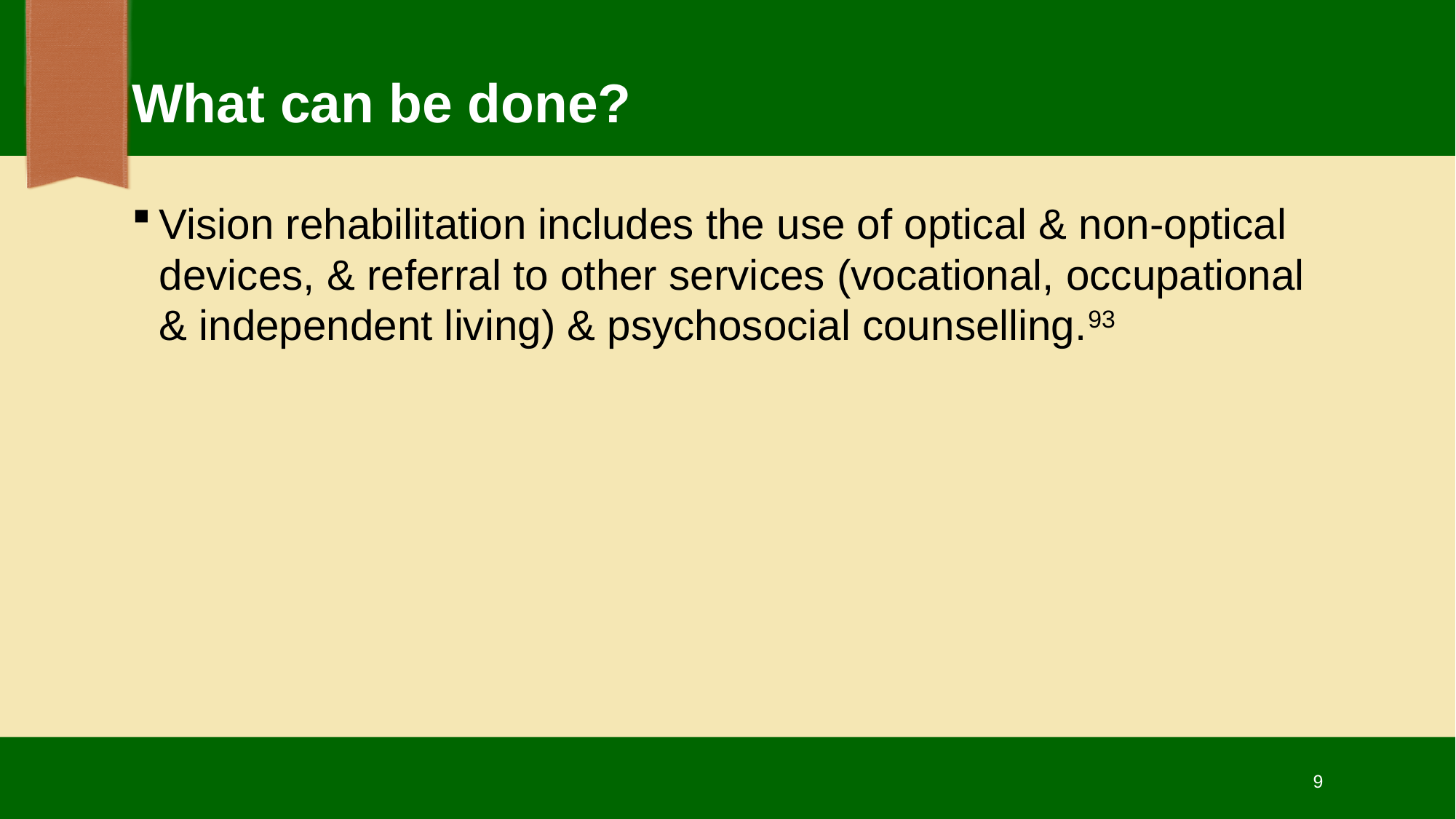

# What can be done?
Vision rehabilitation includes the use of optical & non-optical devices, & referral to other services (vocational, occupational & independent living) & psychosocial counselling.93

9